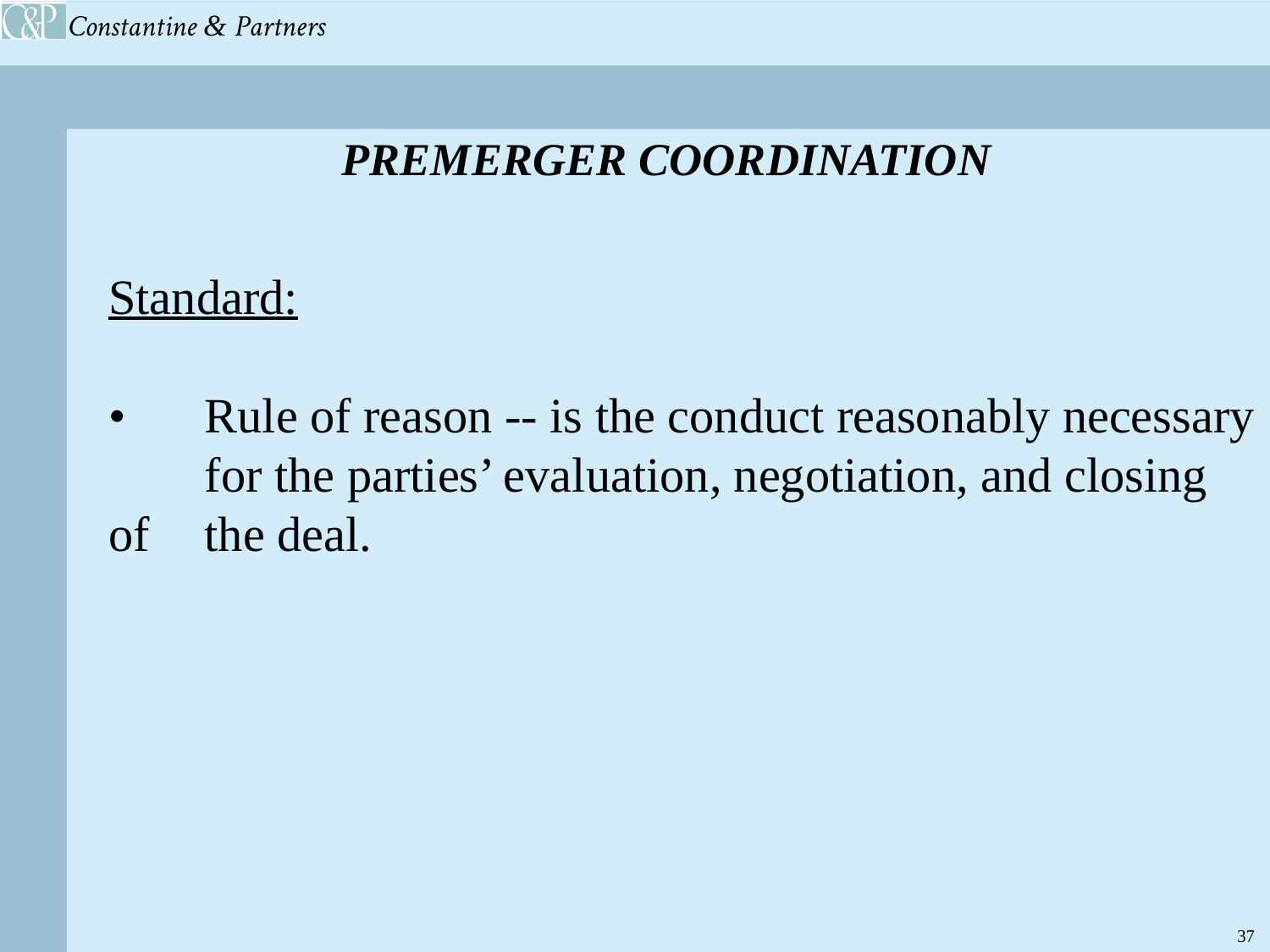

PREMERGER COORDINATION

Standard:

•	Rule of reason -- is the conduct reasonably necessary 	for the parties’ evaluation, negotiation, and closing of 	the deal.